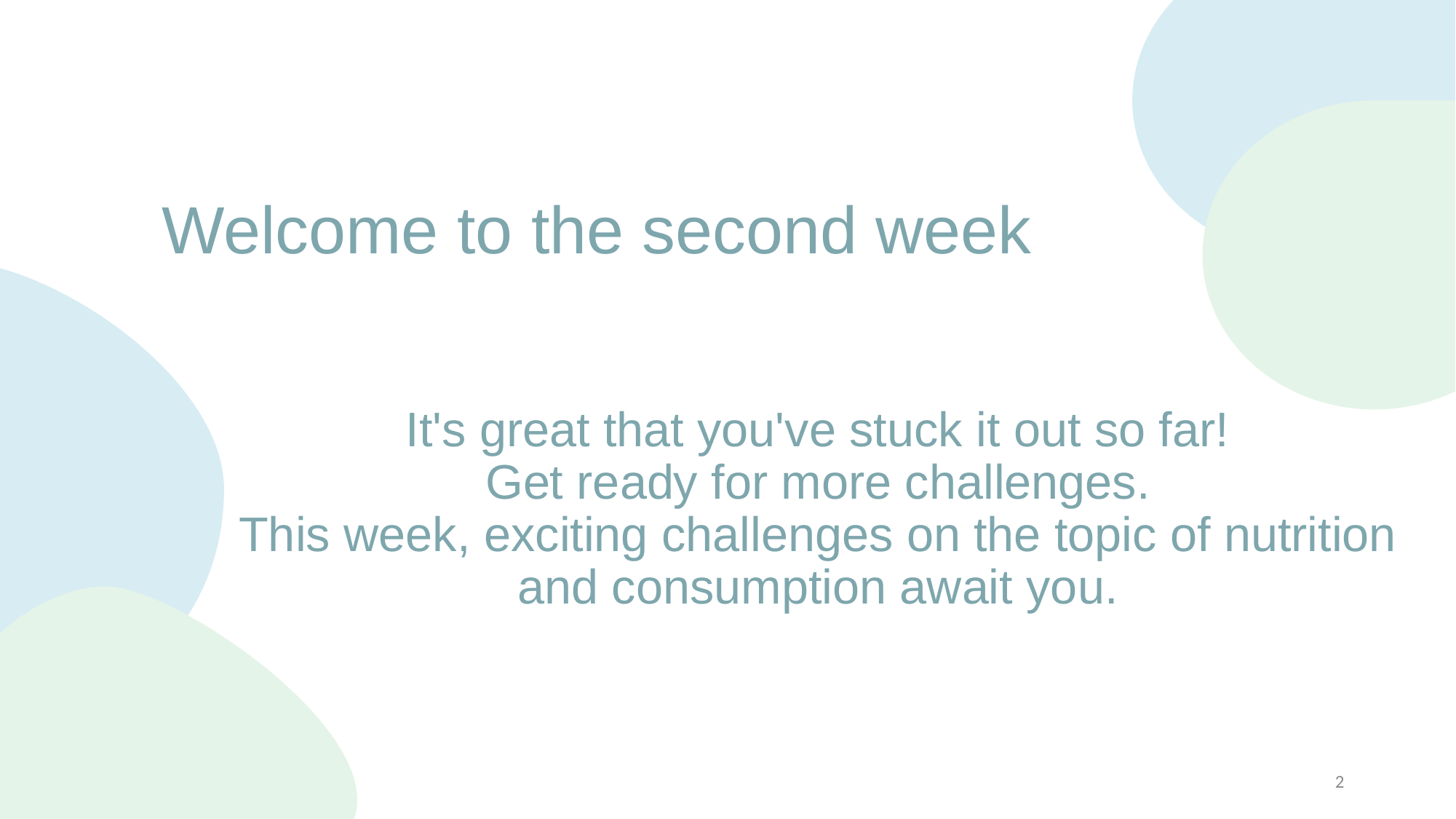

# Welcome to the second week

It's great that you've stuck it out so far!
Get ready for more challenges.
This week, exciting challenges on the topic of nutrition and consumption await you.

2